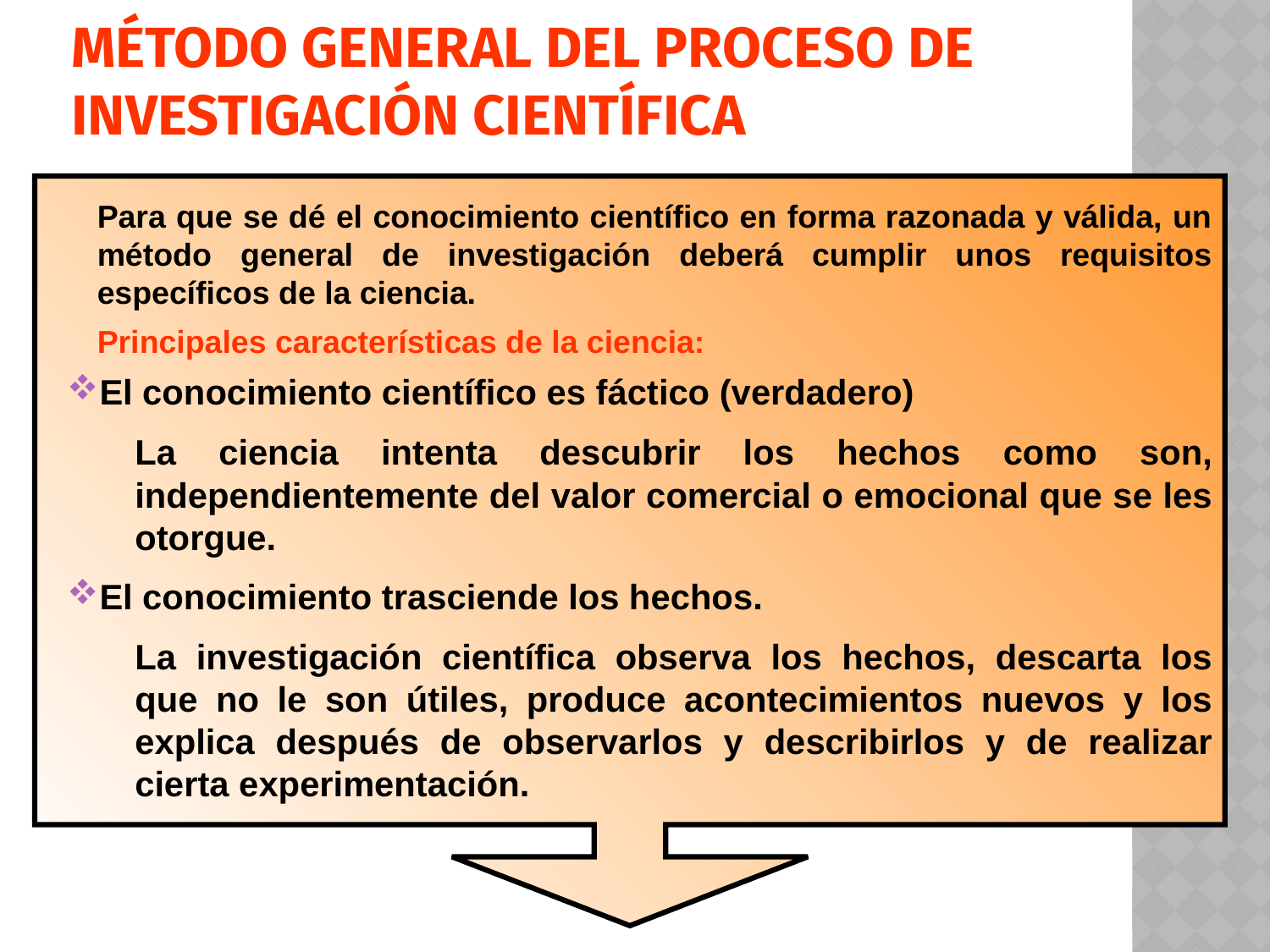

# MÉTODO GENERAL DEL PROCESO DE INVESTIGACIÓN CIENTÍFICA
Para que se dé el conocimiento científico en forma razonada y válida, un método general de investigación deberá cumplir unos requisitos específicos de la ciencia.
Principales características de la ciencia:
El conocimiento científico es fáctico (verdadero)
La ciencia intenta descubrir los hechos como son, independientemente del valor comercial o emocional que se les otorgue.
El conocimiento trasciende los hechos.
La investigación científica observa los hechos, descarta los que no le son útiles, produce acontecimientos nuevos y los explica después de observarlos y describirlos y de realizar cierta experimentación.